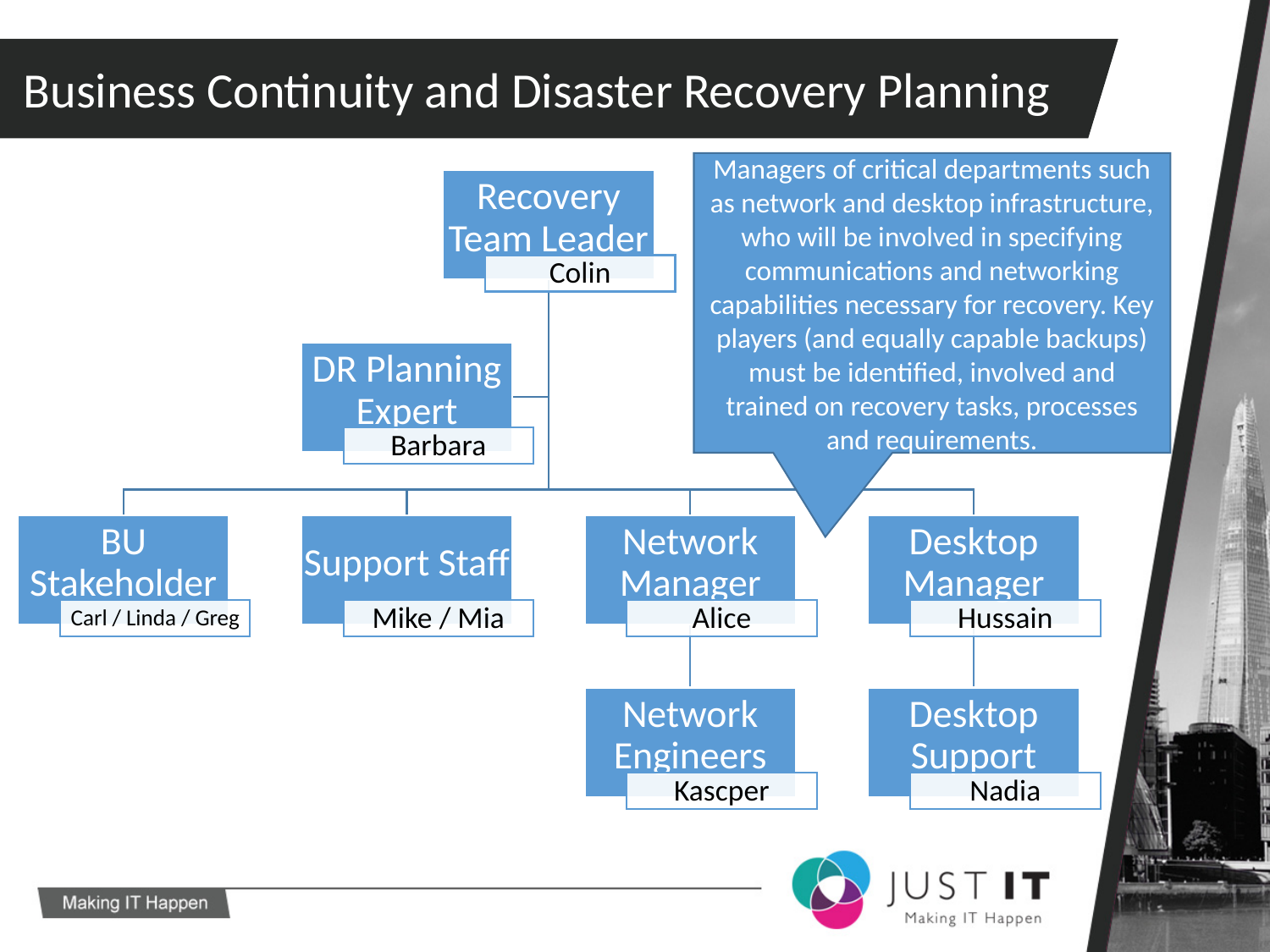

Business Continuity and Disaster Recovery Planning
Managers of critical departments such as network and desktop infrastructure, who will be involved in specifying communications and networking capabilities necessary for recovery. Key players (and equally capable backups) must be identified, involved and trained on recovery tasks, processes and requirements.
Recovery Team Leader
Colin
BU Stakeholder
Carl / Linda / Greg
Support Staff
Mike / Mia
Network Manager
Alice
Network Engineers
Kascper
Desktop Manager
Hussain
Desktop Support
Nadia
DR Planning Expert
Barbara